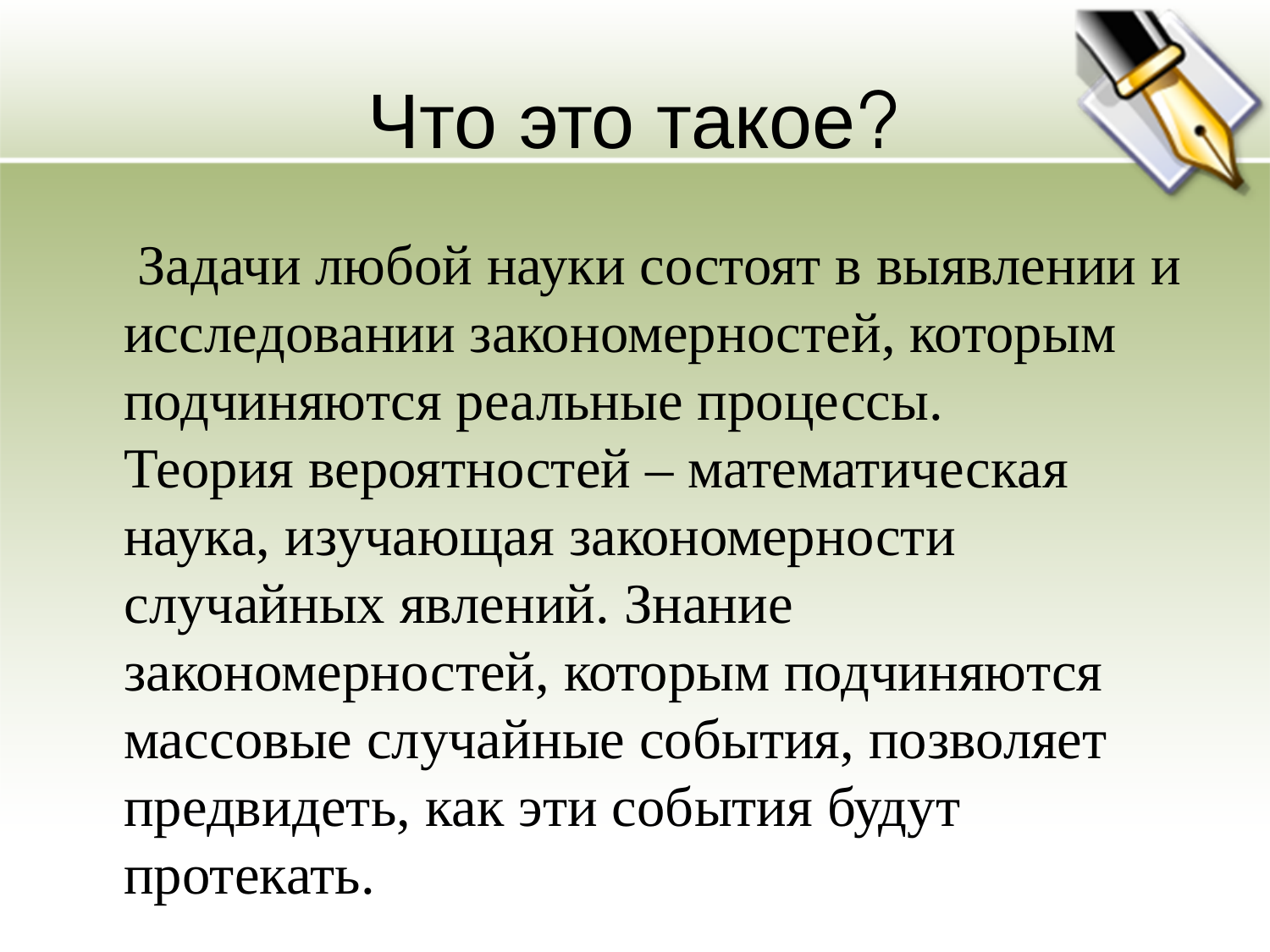

# Что это такое?
     Задачи любой науки состоят в выявлении и исследовании закономерностей, которым подчиняются реальные процессы.
Теория вероятностей – математическая наука, изучающая закономерности случайных явлений. Знание закономерностей, которым подчиняются массовые случайные события, позволяет предвидеть, как эти события будут протекать.